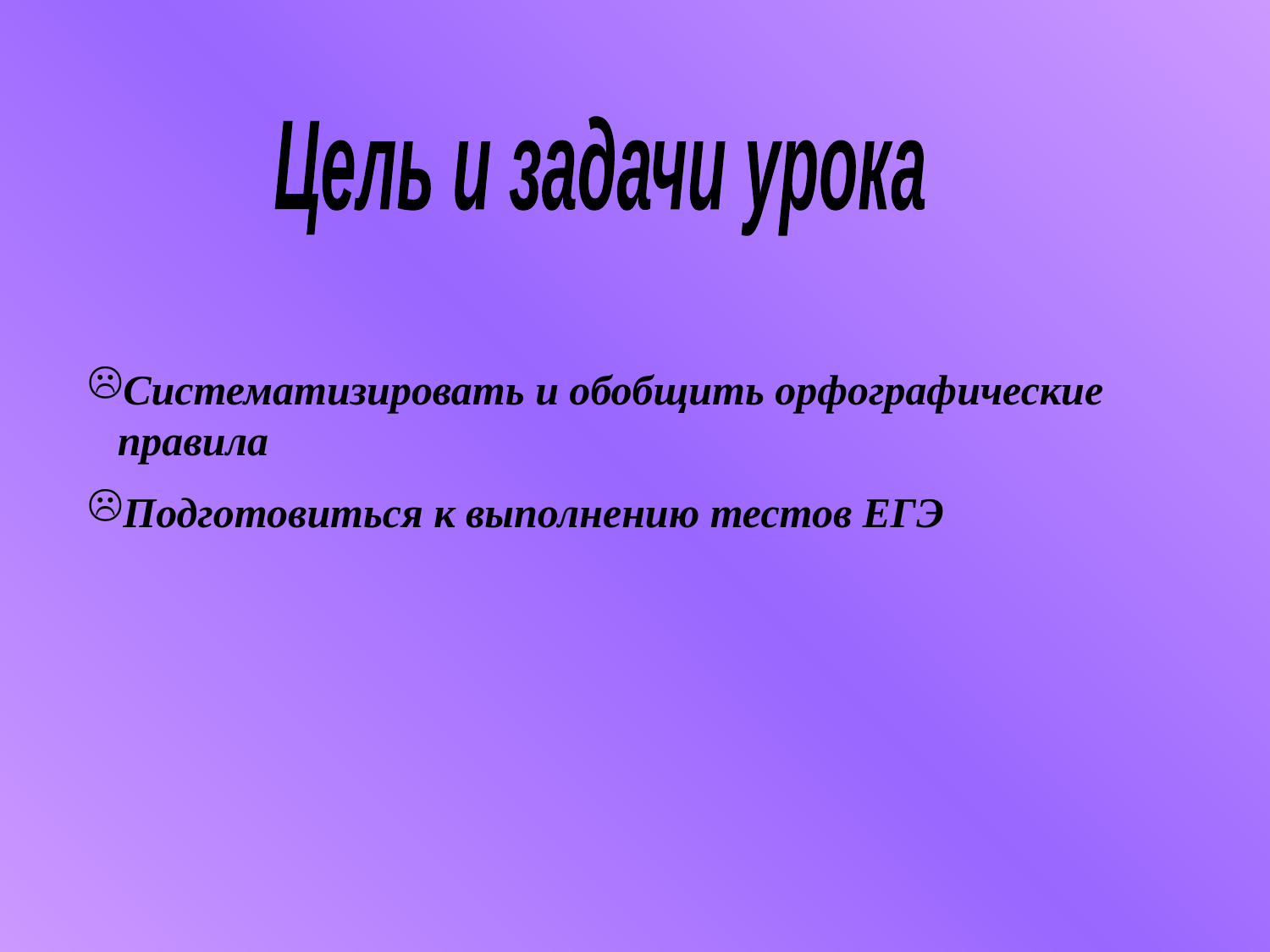

Цель и задачи урока
Систематизировать и обобщить орфографические правила
Подготовиться к выполнению тестов ЕГЭ